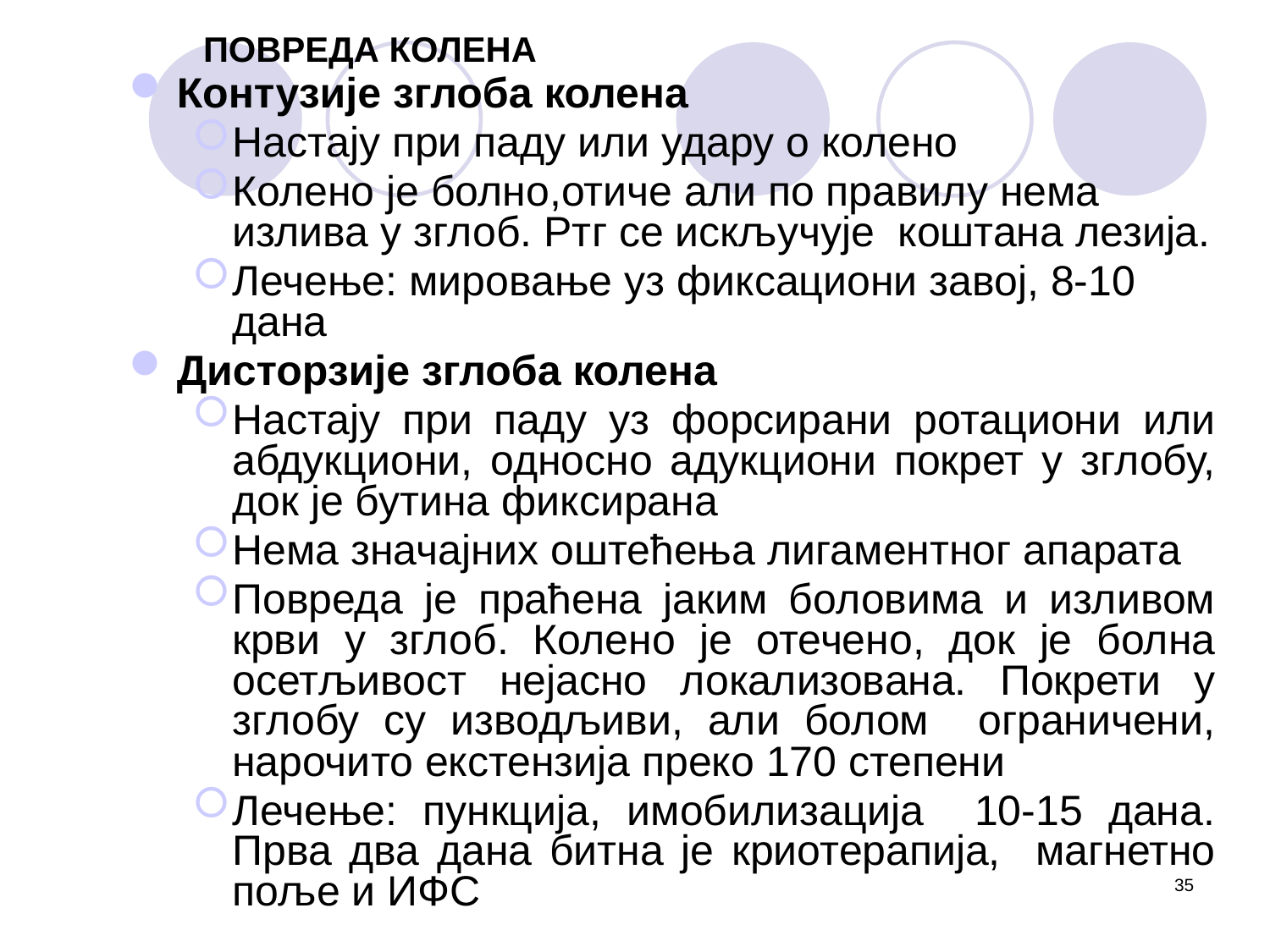

# ПОВРЕДА КОЛЕНА
Контузије зглоба колена
Настају при паду или удару о колено
Колено је болно,отиче али по правилу нема излива у зглоб. Ртг се искључује  коштана лезија.
Лечење: мировање уз фиксациони завој, 8-10 дана
Дисторзије зглоба колена
Настају при паду уз форсирани ротациони или абдукциони, односно адукциони покрет у зглобу, док је бутина фиксирана
Нема значајних оштећења лигаментног апарата
Повреда је праћена јаким боловима и изливом крви у зглоб. Колено је отечено, док је болна осетљивост нејасно локализована. Покрети у зглобу су изводљиви, али болом  ограничени, нарочито екстензија преко 170 степени
Лечење: пункција, имобилизација  10-15 дана. Прва два дана битна је криотерапија,  магнетно поље и ИФС
35